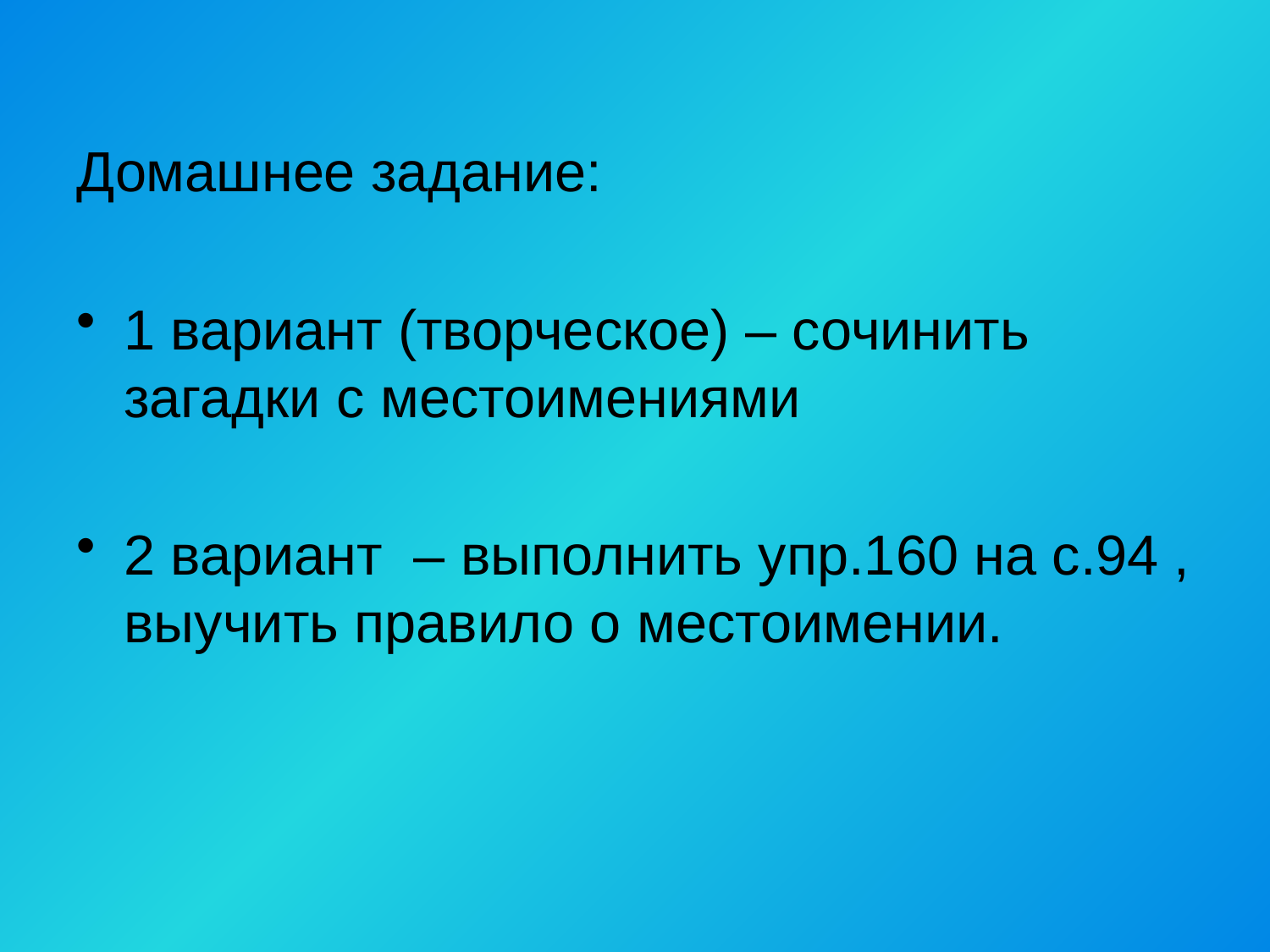

# Домашнее задание:

1 вариант (творческое) – сочинить загадки с местоимениями

2 вариант  – выполнить упр.160 на с.94 , выучить правило о местоимении.